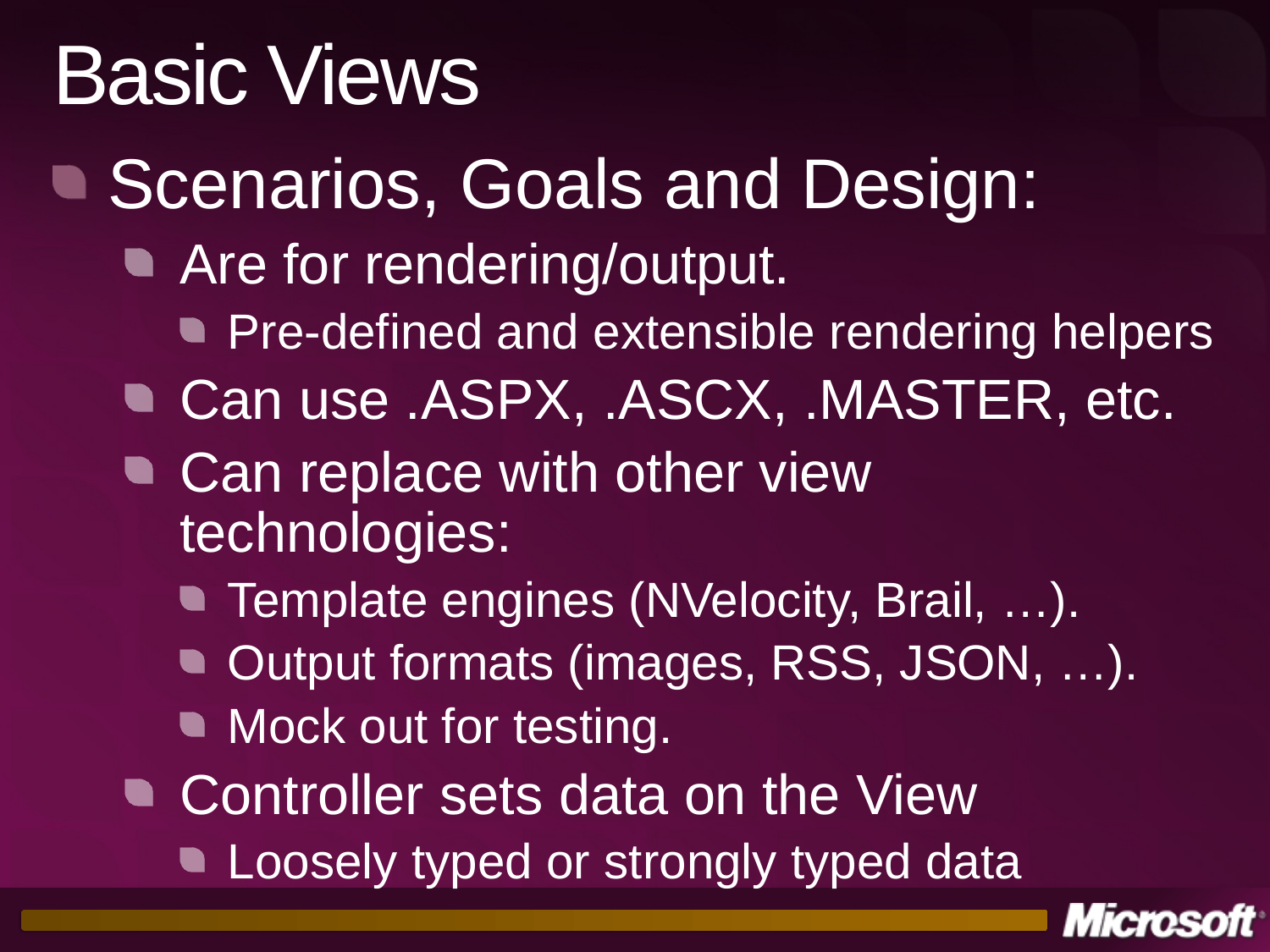

# Basic Views
Scenarios, Goals and Design:
Are for rendering/output.
Pre-defined and extensible rendering helpers
Can use .ASPX, .ASCX, .MASTER, etc.
Can replace with other view technologies:
Template engines (NVelocity, Brail, …).
Output formats (images, RSS, JSON, …).
Mock out for testing.
Controller sets data on the View
Loosely typed or strongly typed data